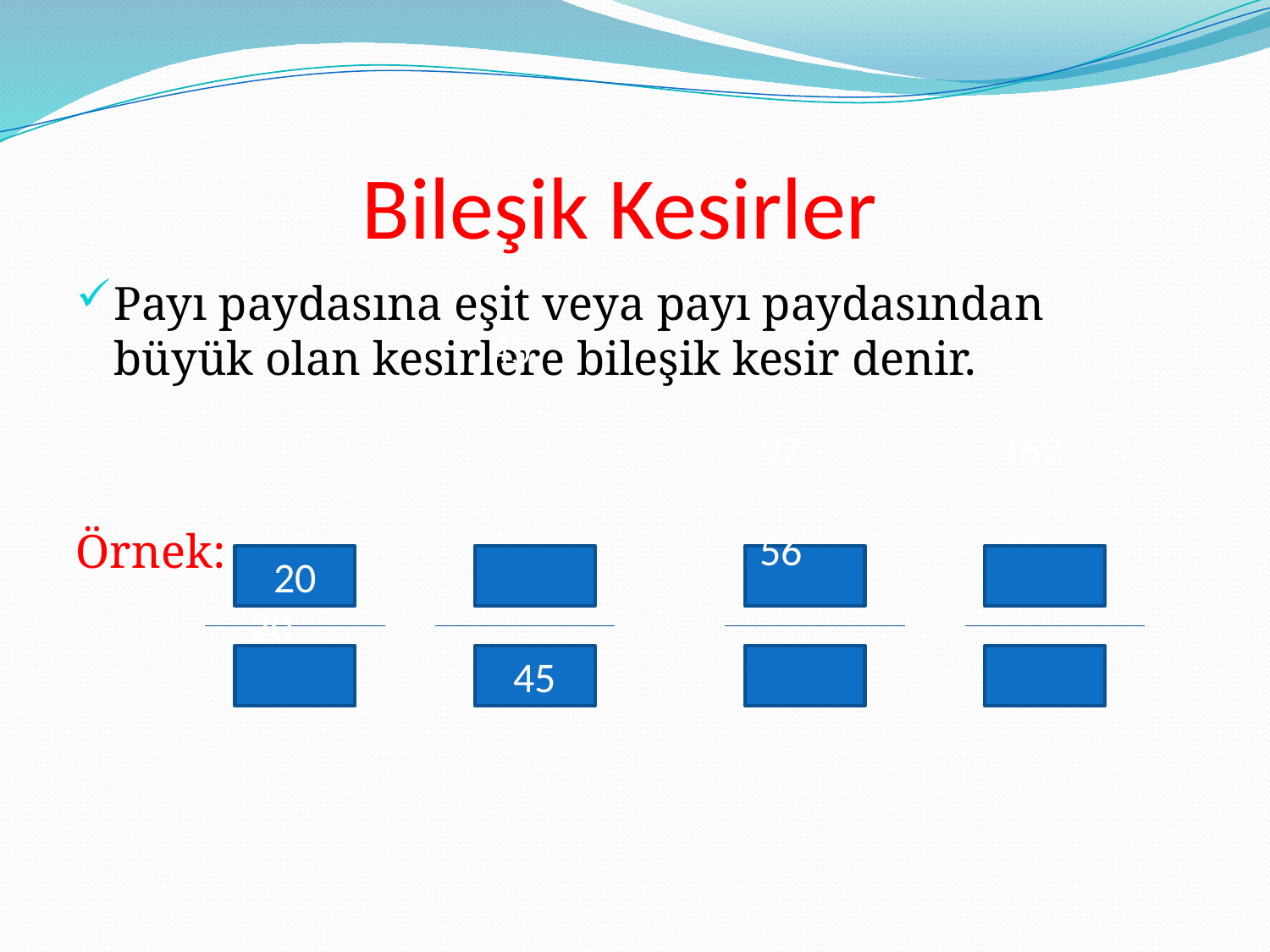

# Bileşik Kesirler
Payı paydasına eşit veya payı paydasından büyük olan kesirlere bileşik kesir denir.

Örnek:

20
45
97
162
20
45
56
60